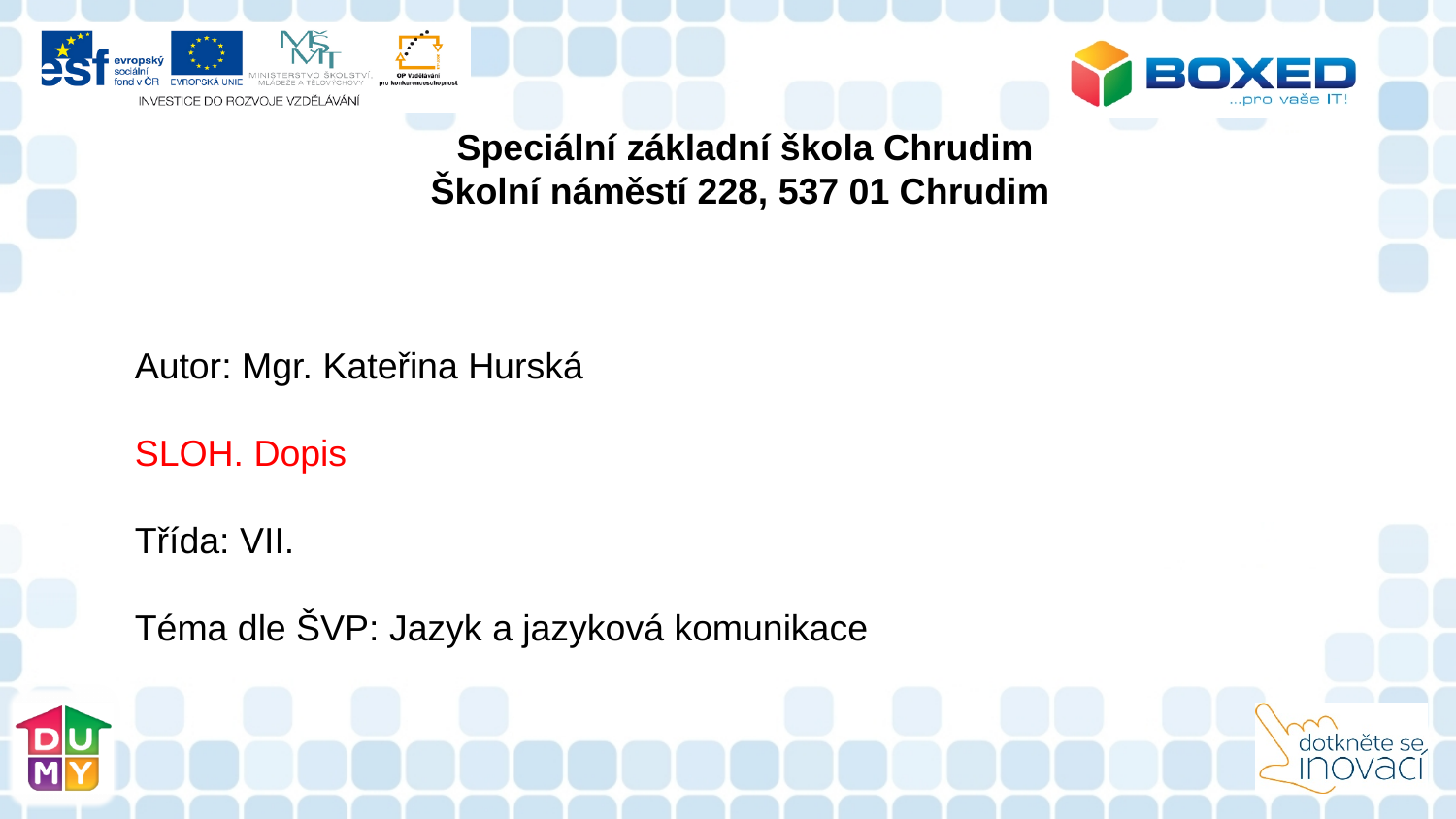

Speciální základní škola Chrudim
Školní náměstí 228, 537 01 Chrudim

Autor: Mgr. Kateřina Hurská

SLOH. Dopis

Třída: VII.

Téma dle ŠVP: Jazyk a jazyková komunikace